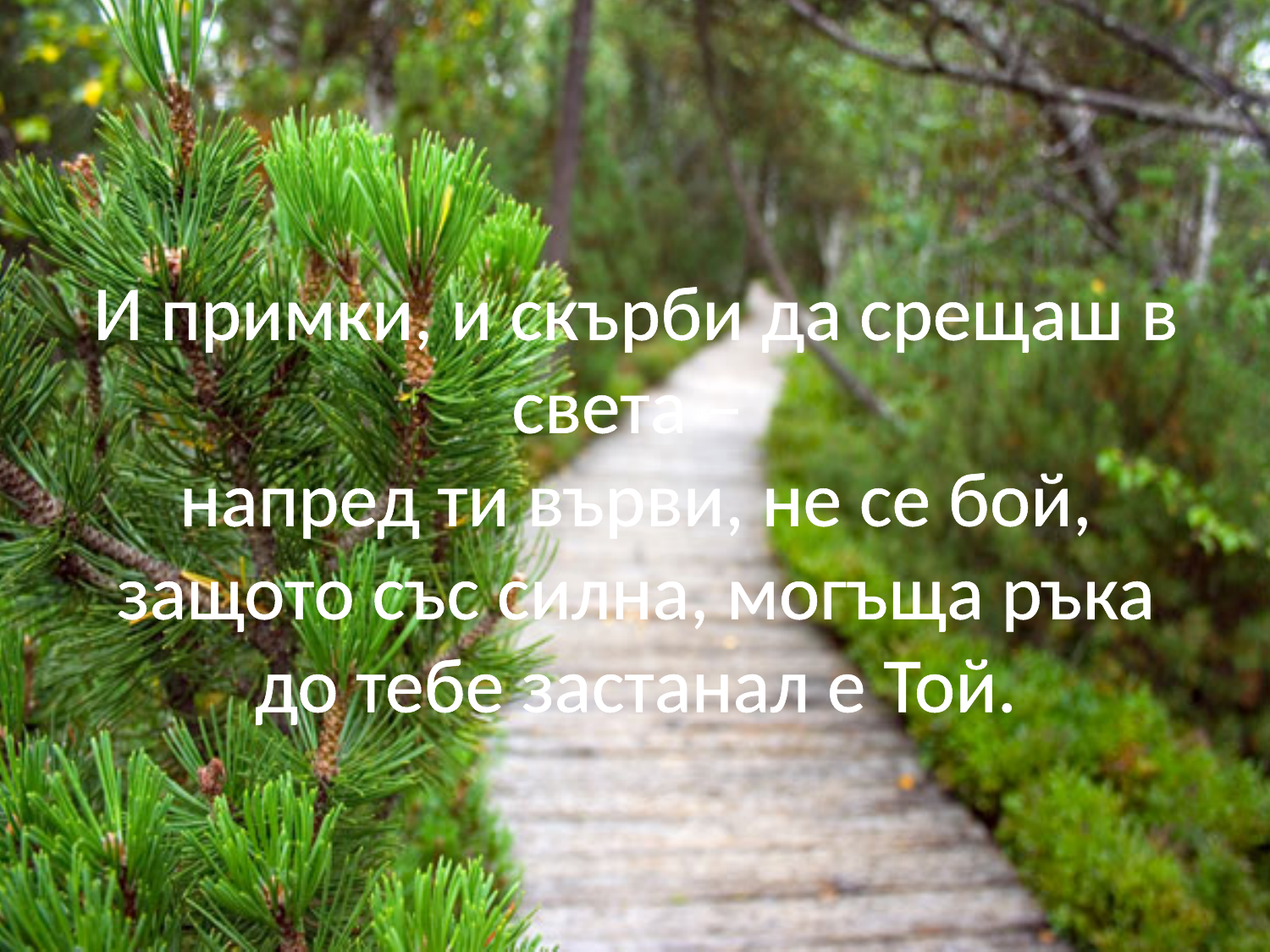

# И примки, и скърби да срещаш в света – напред ти върви, не се бой, защото със силна, могъща ръка до тебе застанал е Той.